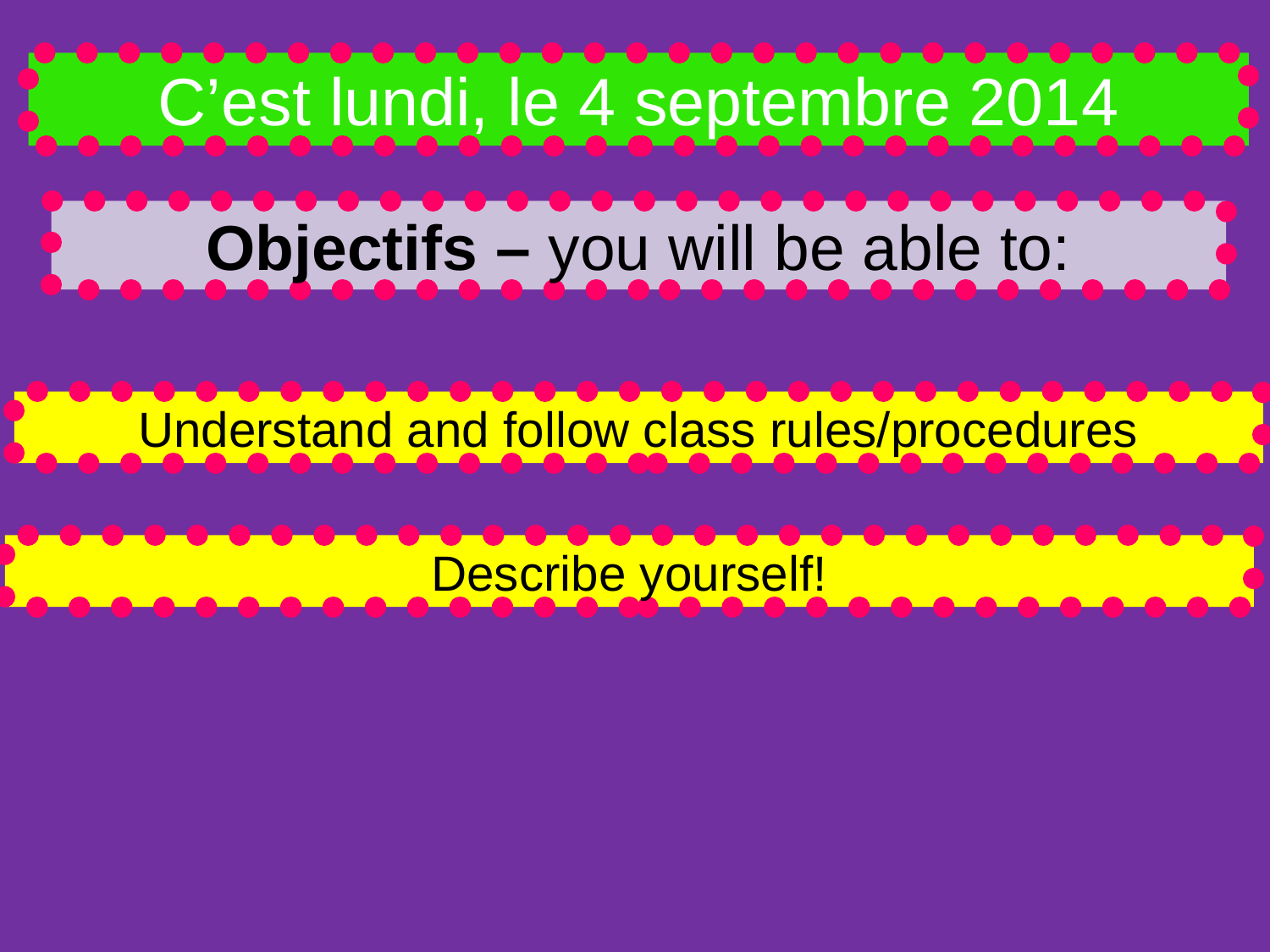

C’est lundi, le 4 septembre 2014
Objectifs – you will be able to:
Understand and follow class rules/procedures
Describe yourself!